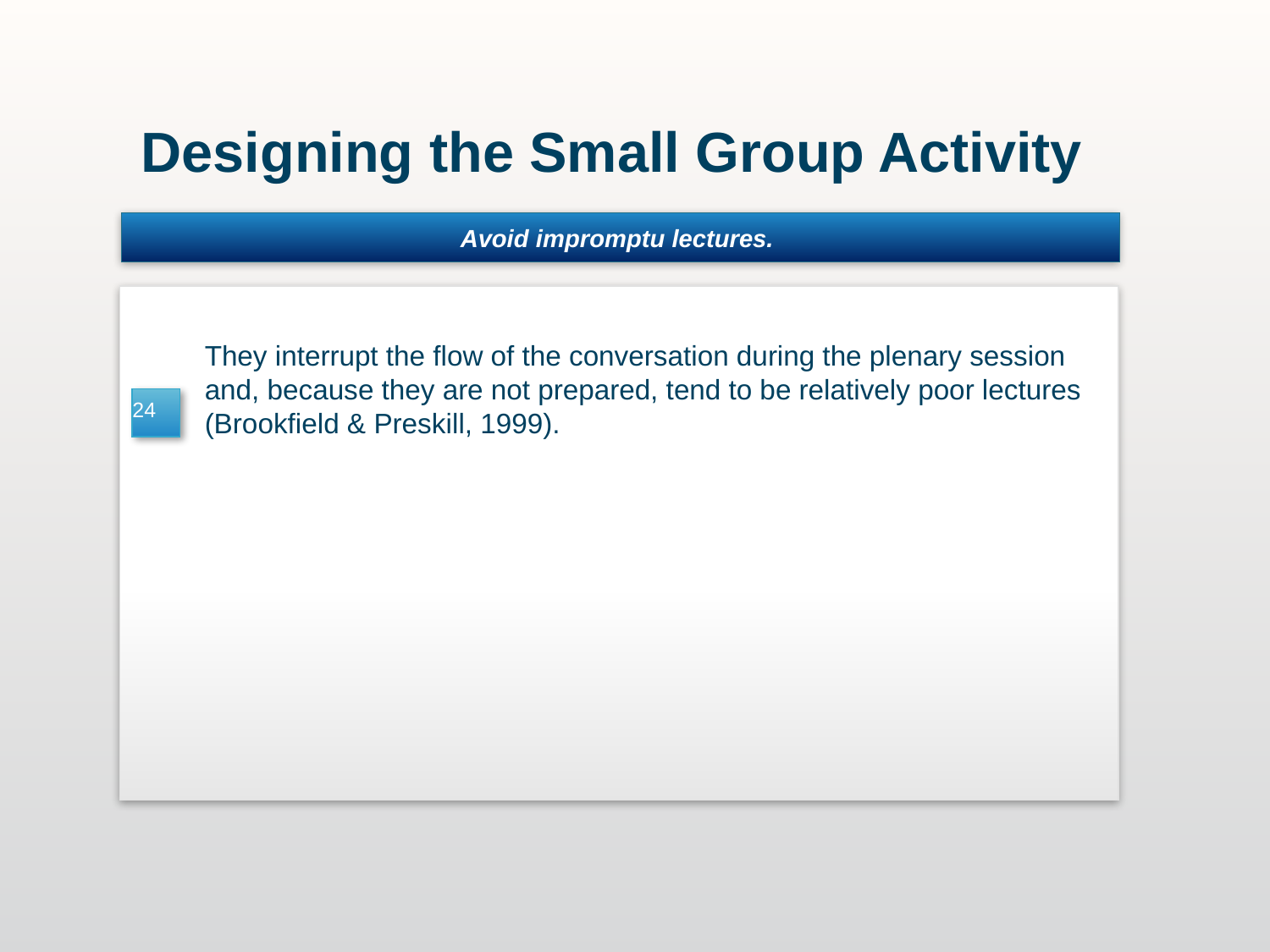

Designing the Small Group Activity
Avoid impromptu lectures.

Templates
They interrupt the flow of the conversation during the plenary session and, because they are not prepared, tend to be relatively poor lectures (Brookfield & Preskill, 1999).

24